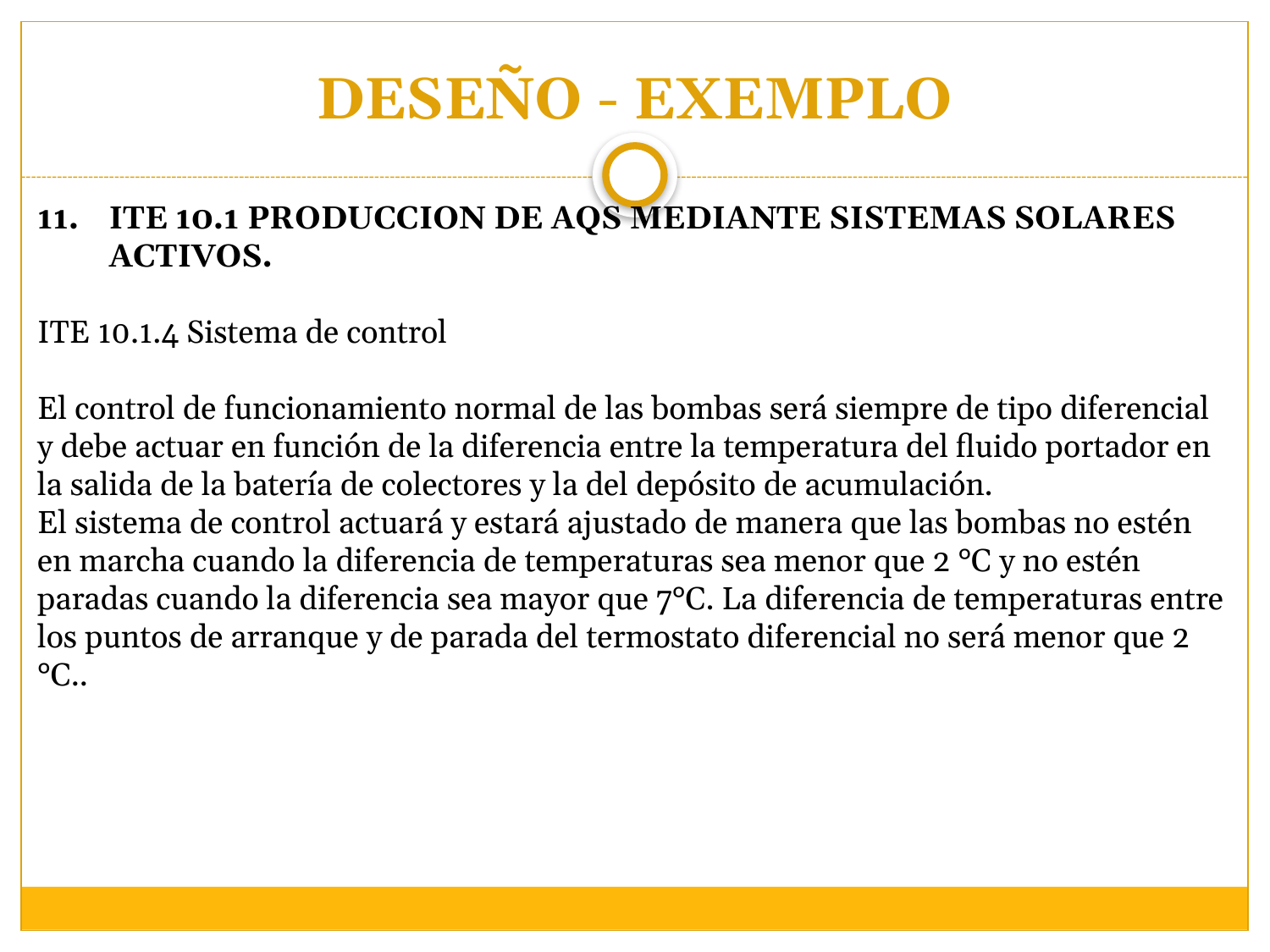

# DESEÑO - EXEMPLO
ITE 10.1 PRODUCCION DE AQS MEDIANTE SISTEMAS SOLARES ACTIVOS.

ITE 10.1.4 Sistema de control

El control de funcionamiento normal de las bombas será siempre de tipo diferencial y debe actuar en función de la diferencia entre la temperatura del fluido portador en la salida de la batería de colectores y la del depósito de acumulación.
El sistema de control actuará y estará ajustado de manera que las bombas no estén en marcha cuando la diferencia de temperaturas sea menor que 2 °C y no estén paradas cuando la diferencia sea mayor que 7°C. La diferencia de temperaturas entre los puntos de arranque y de parada del termostato diferencial no será menor que 2 °C..